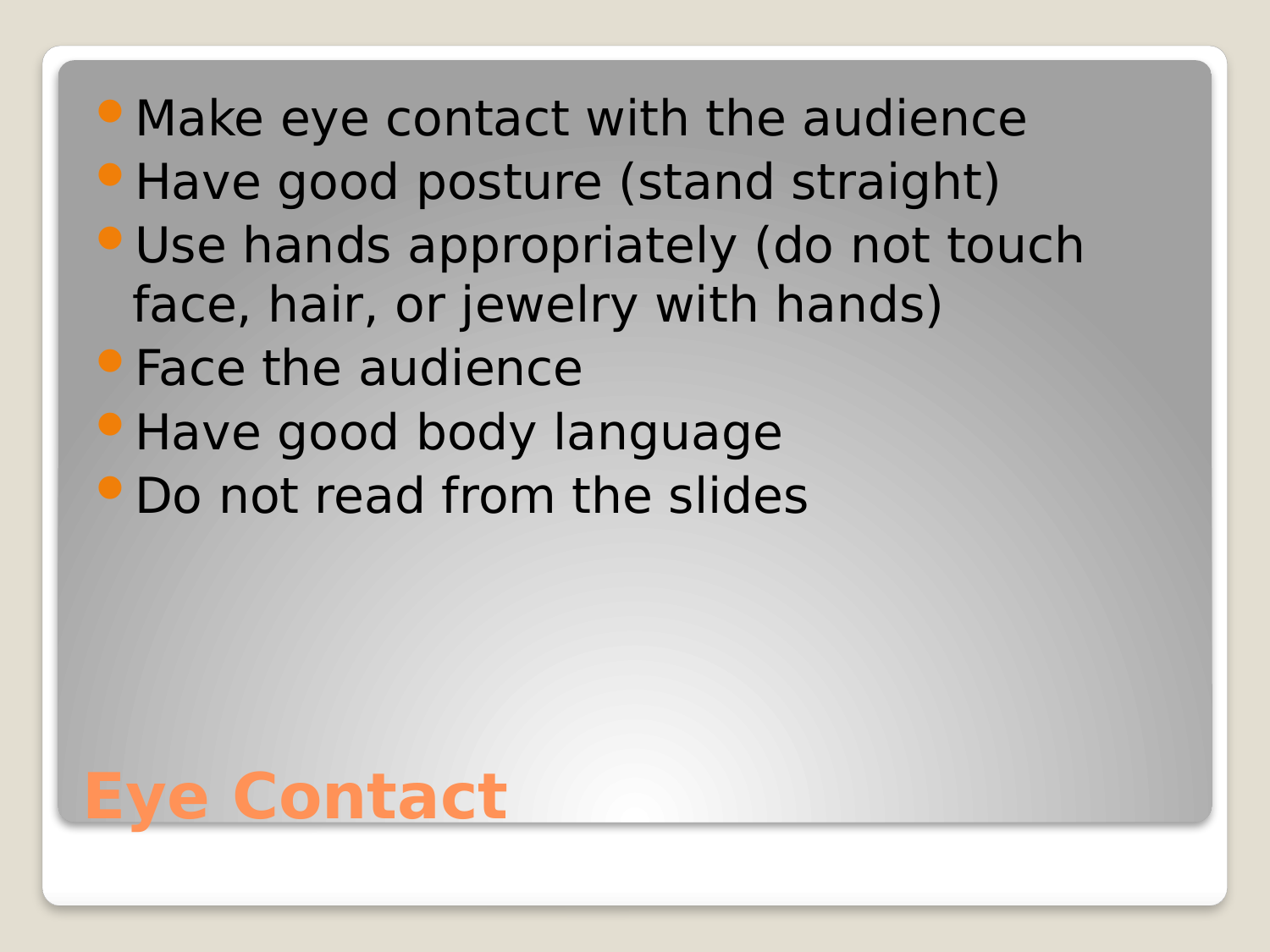

Make eye contact with the audience
Have good posture (stand straight)
Use hands appropriately (do not touch face, hair, or jewelry with hands)
Face the audience
Have good body language
Do not read from the slides

# Eye Contact